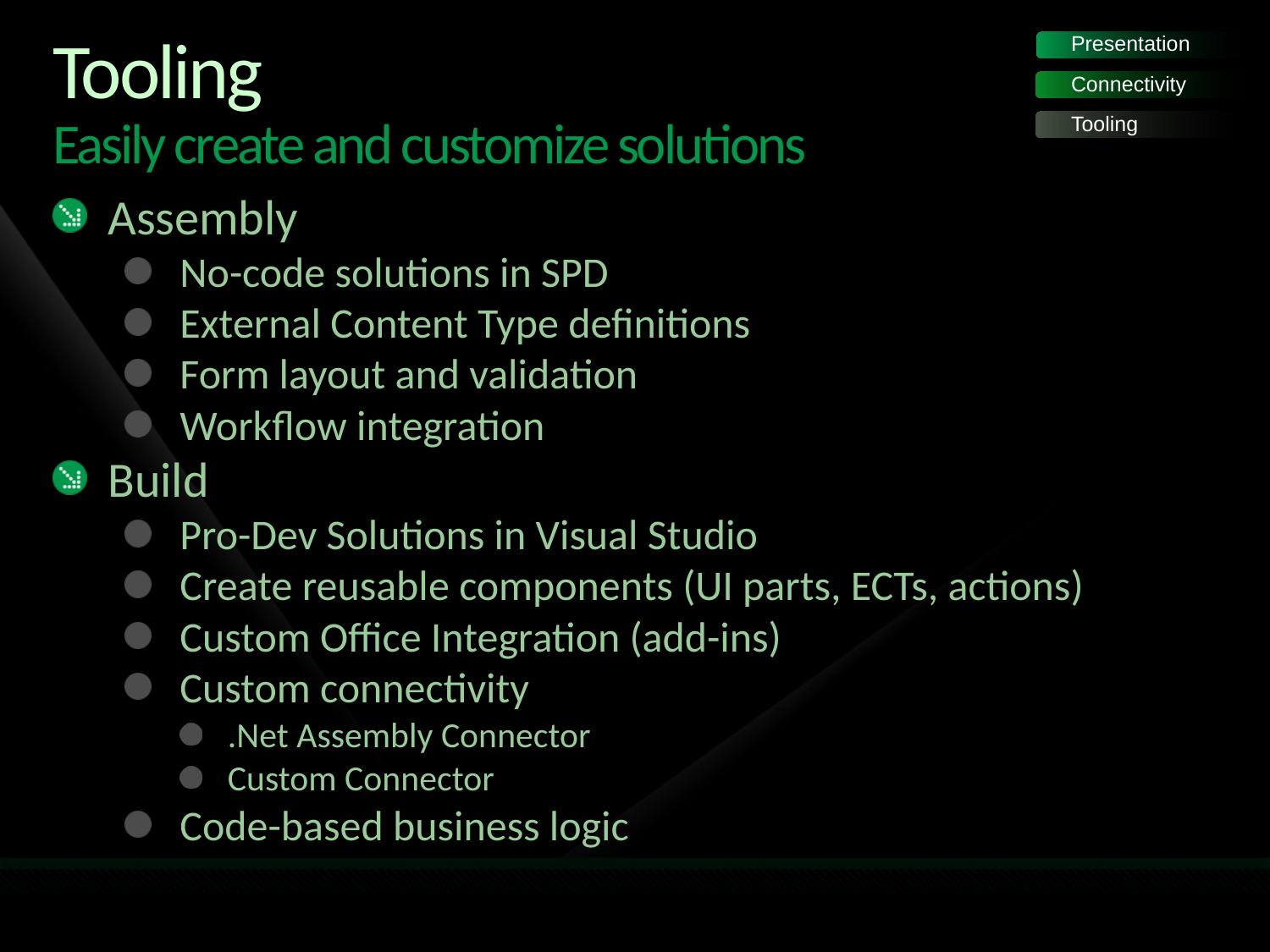

# Tooling Easily create and customize solutions

Presentation

Connectivity

Tooling
Assembly
No-code solutions in SPD
External Content Type definitions
Form layout and validation
Workflow integration
Build
Pro-Dev Solutions in Visual Studio
Create reusable components (UI parts, ECTs, actions)
Custom Office Integration (add-ins)
Custom connectivity
.Net Assembly Connector
Custom Connector
Code-based business logic